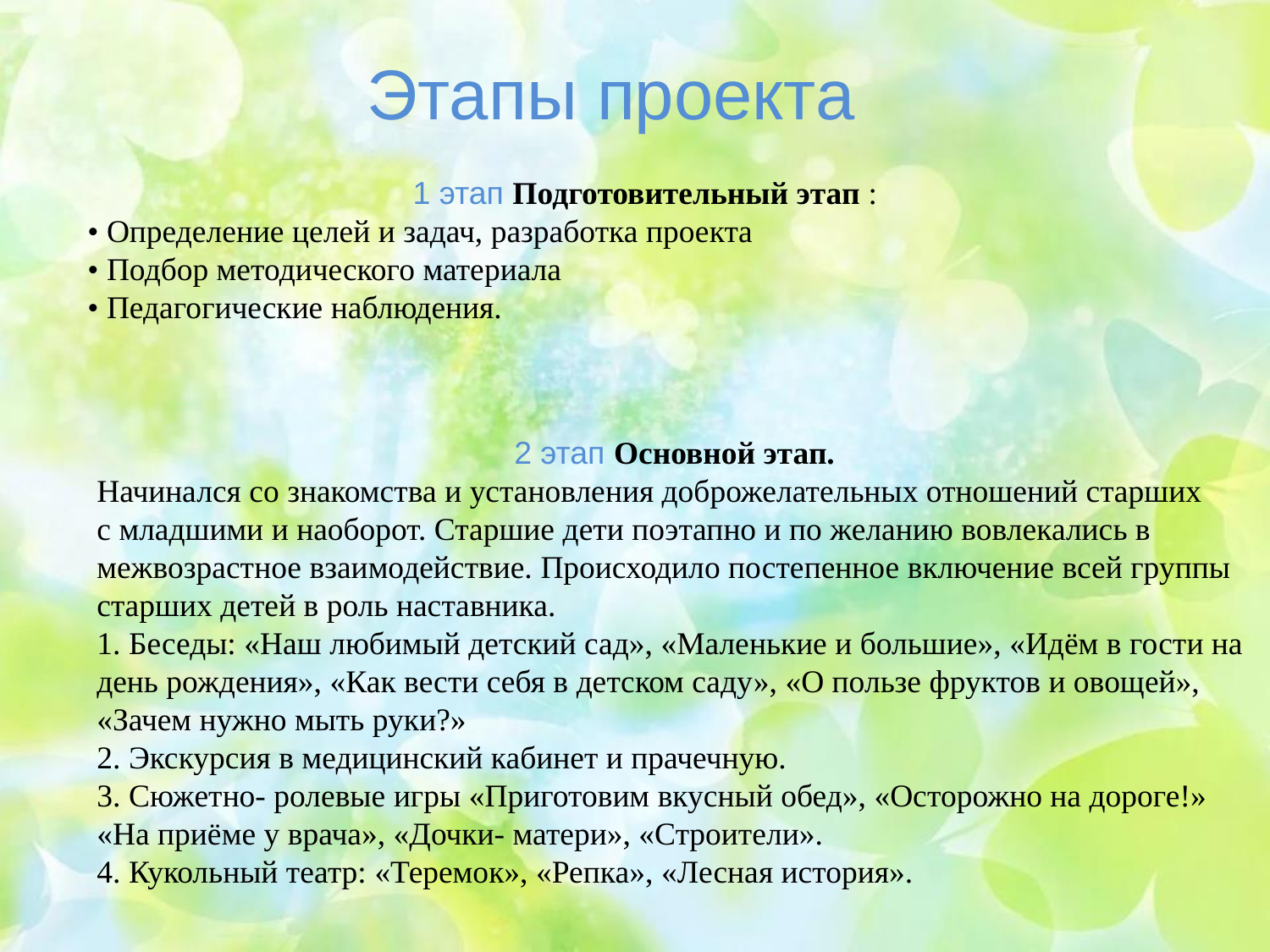

Этапы проекта
1 этап Подготовительный этап :
• Определение целей и задач, разработка проекта
• Подбор методического материала
• Педагогические наблюдения.

2 этап Основной этап.
Начинался со знакомства и установления доброжелательных отношений старших
с младшими и наоборот. Старшие дети поэтапно и по желанию вовлекались в
межвозрастное взаимодействие. Происходило постепенное включение всей группы
старших детей в роль наставника.
1. Беседы: «Наш любимый детский сад», «Маленькие и большие», «Идём в гости на
день рождения», «Как вести себя в детском саду», «О пользе фруктов и овощей»,
«Зачем нужно мыть руки?»
2. Экскурсия в медицинский кабинет и прачечную.
3. Сюжетно- ролевые игры «Приготовим вкусный обед», «Осторожно на дороге!»
«На приёме у врача», «Дочки- матери», «Строители».
4. Кукольный театр: «Теремок», «Репка», «Лесная история».